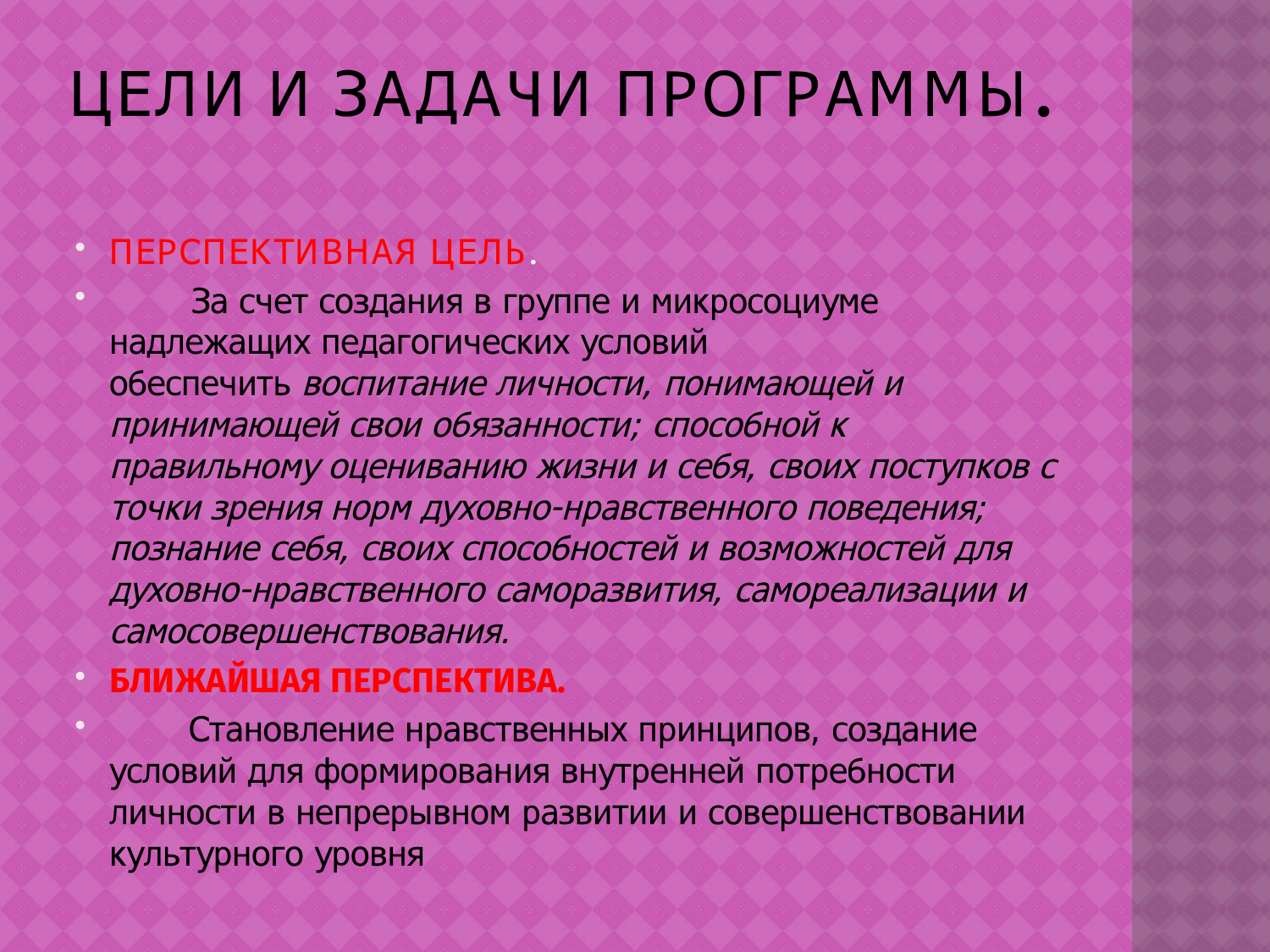

# Цели и задачи программы.
ПЕРСПЕКТИВНАЯ ЦЕЛЬ.
          За счет создания в группе и микросоциуме надлежащих педагогических условий обеспечить воспитание личности, понимающей и принимающей свои обязанности; способной к правильному оцениванию жизни и себя, своих поступков с точки зрения норм духовно-нравственного поведения; познание себя, своих способностей и возможностей для духовно-нравственного саморазвития, самореализации и самосовершенствования.
БЛИЖАЙШАЯ ПЕРСПЕКТИВА.
         Становление нравственных принципов, создание условий для формирования внутренней потребности личности в непрерывном развитии и совершенствовании культурного уровня